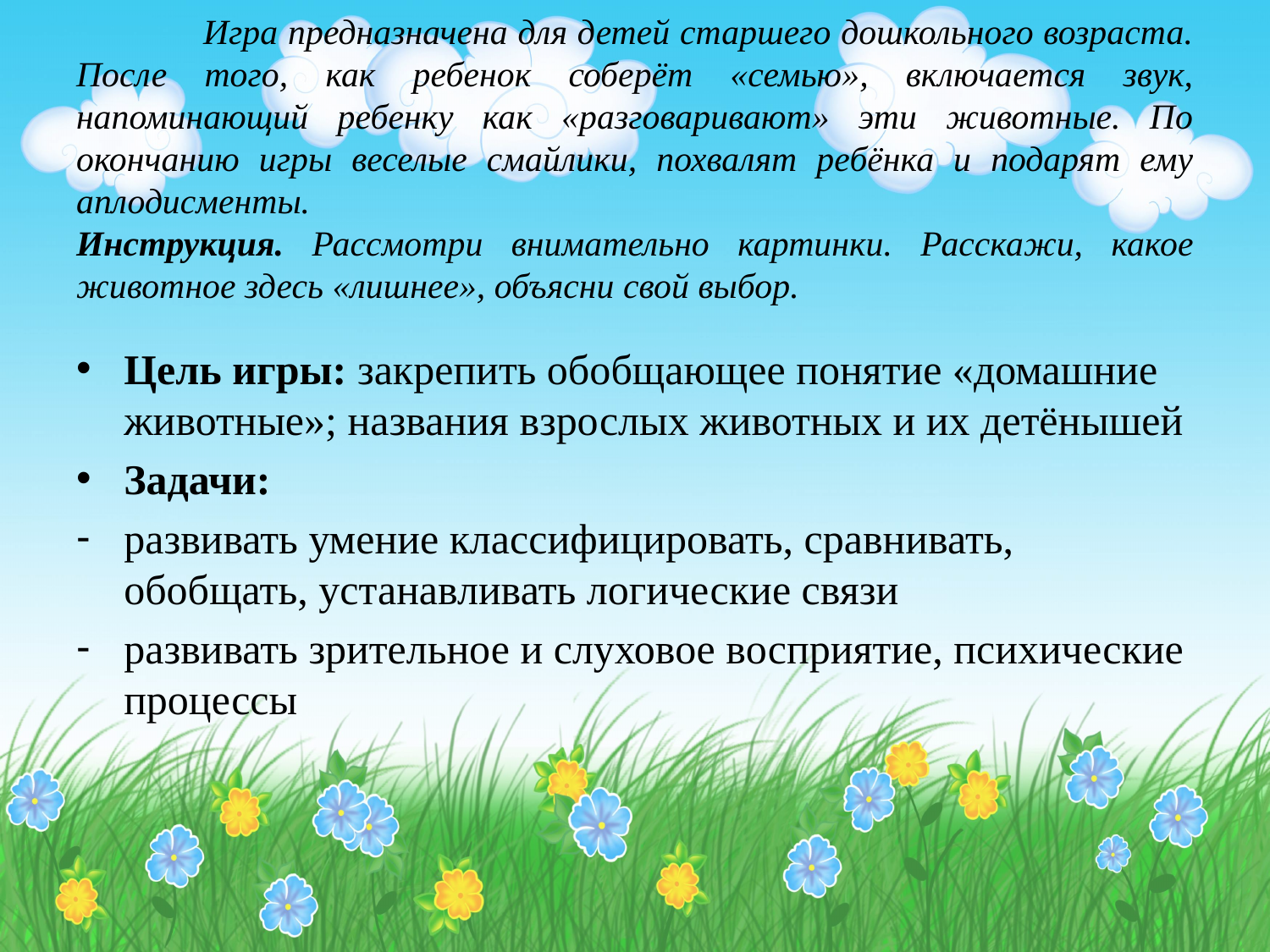

# Игра предназначена для детей старшего дошкольного возраста. После того, как ребенок соберёт «семью», включается звук, напоминающий ребенку как «разговаривают» эти животные. По окончанию игры веселые смайлики, похвалят ребёнка и подарят ему аплодисменты. Инструкция. Рассмотри внимательно картинки. Расскажи, какое животное здесь «лишнее», объясни свой выбор.
Цель игры: закрепить обобщающее понятие «домашние животные»; названия взрослых животных и их детёнышей
Задачи:
развивать умение классифицировать, сравнивать, обобщать, устанавливать логические связи
развивать зрительное и слуховое восприятие, психические процессы